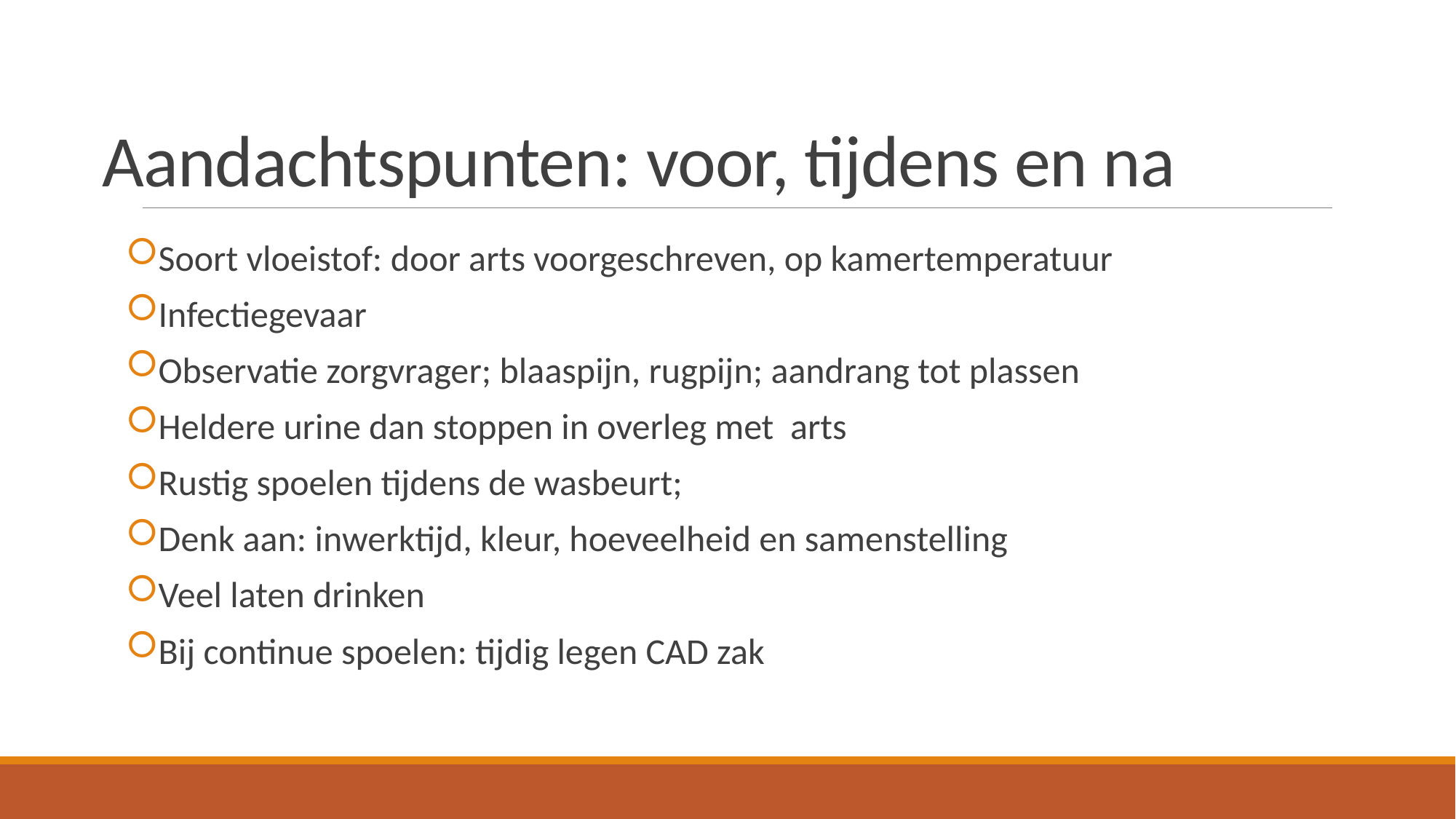

# Aandachtspunten: voor, tijdens en na
Soort vloeistof: door arts voorgeschreven, op kamertemperatuur
Infectiegevaar
Observatie zorgvrager; blaaspijn, rugpijn; aandrang tot plassen
Heldere urine dan stoppen in overleg met  arts
Rustig spoelen tijdens de wasbeurt;
Denk aan: inwerktijd, kleur, hoeveelheid en samenstelling
Veel laten drinken
Bij continue spoelen: tijdig legen CAD zak